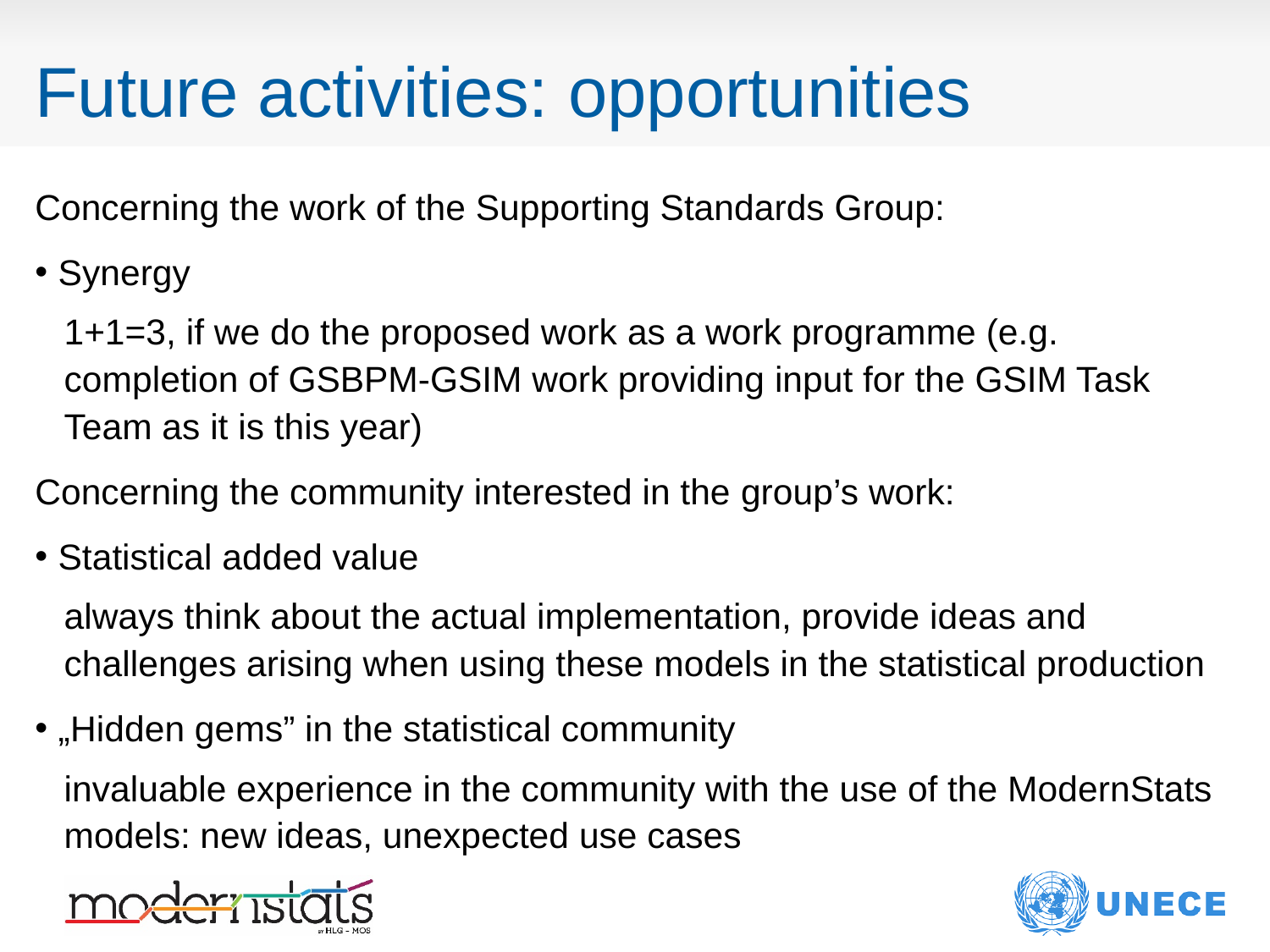

# Future activities: opportunities
Concerning the work of the Supporting Standards Group:
Synergy
1+1=3, if we do the proposed work as a work programme (e.g. completion of GSBPM-GSIM work providing input for the GSIM Task Team as it is this year)
Concerning the community interested in the group’s work:
Statistical added value
always think about the actual implementation, provide ideas and challenges arising when using these models in the statistical production
„Hidden gems” in the statistical community
invaluable experience in the community with the use of the ModernStats models: new ideas, unexpected use cases